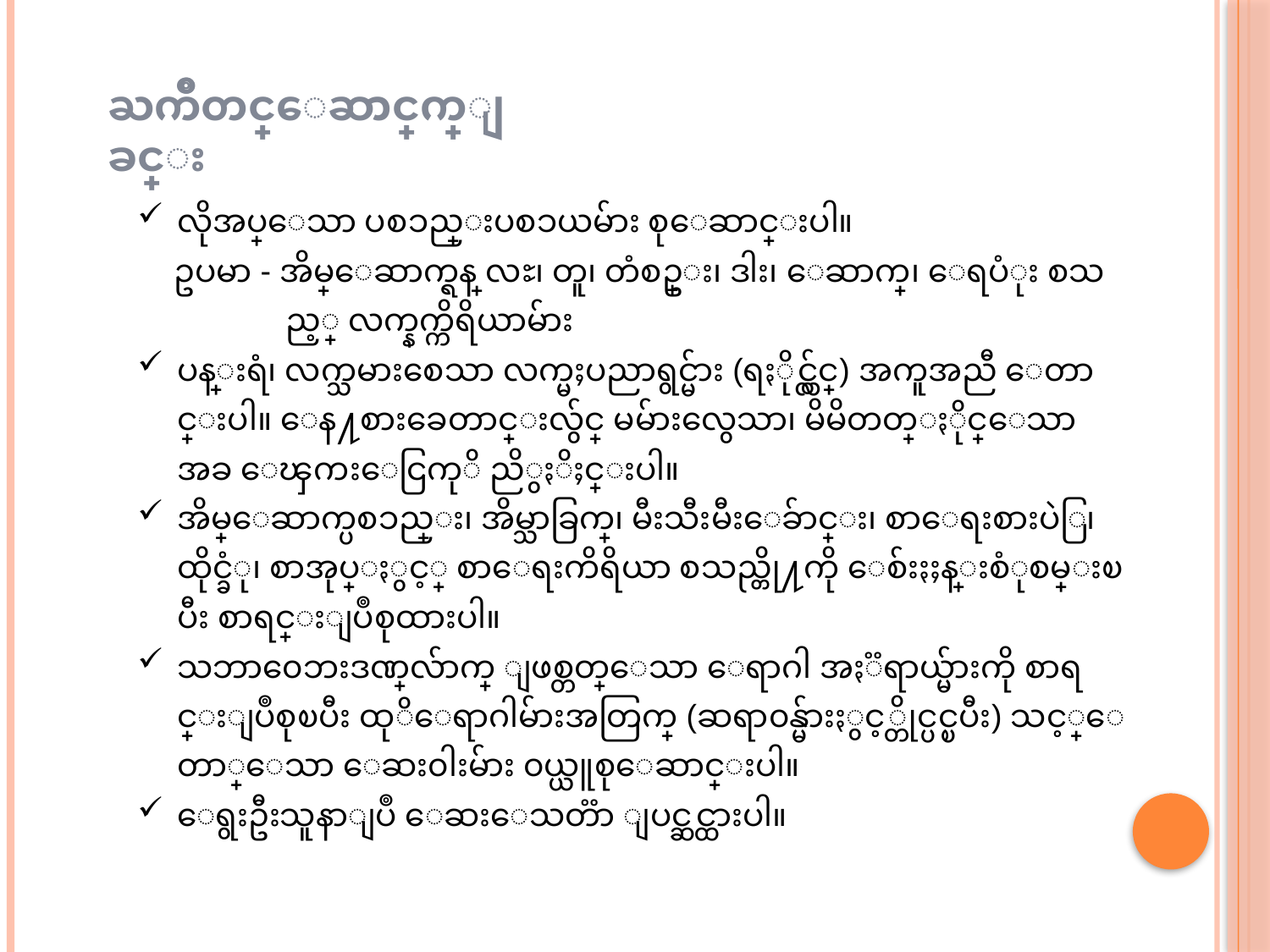

ႀကိဳတင္ေဆာင္ရြက္ျခင္း
လိုအပ္ေသာ ပစၥည္းပစၥယမ်ား စုေဆာင္းပါ။
ဥပမာ - အိမ္ေဆာက္ရန္ လႊ၊ တူ၊ တံစဥ္း၊ ဒါး၊ ေဆာက္၊ ေရပံုး စသည့္ လက္နက္ကိရိယာမ်ား
ပန္းရံ၊ လက္သမားစေသာ လက္မႈပညာရွင္မ်ား (ရႏိုင္လွ်င္) အကူအညီ ေတာင္းပါ။ ေန႔စားခေတာင္းလွ်င္ မမ်ားလွေသာ၊ မိမိတတ္ႏိုင္ေသာ အခ ေၾကးေငြကုိ ညိွႏိႈင္းပါ။
အိမ္ေဆာက္ပစၥည္း၊ အိမ္သာခြက္၊ မီးသီးမီးေခ်ာင္း၊ စာေရးစားပဲြ၊ ထိုင္ခံု၊ စာအုပ္ႏွင့္ စာေရးကိရိယာ စသည္တို႔ကို ေစ်းႏႈန္းစံုစမ္းၿပီး စာရင္းျပဳစုထားပါ။
သဘာ၀ေဘးဒဏ္အေလ်ာက္ ျဖစ္တတ္ေသာ ေရာဂါ အႏၱရာယ္မ်ားကို စာရင္းျပဳစုၿပီး ထုိေရာဂါမ်ားအတြက္ (ဆရာ၀န္မ်ားႏွင့္တိုင္ပင္ၿပီး) သင့္ေတာ္ေသာ ေဆး၀ါးမ်ား ၀ယ္ယူစုေဆာင္းပါ။
ေရွးဦးသူနာျပဳ ေဆးေသတၱာ ျပင္ဆင္ထားပါ။